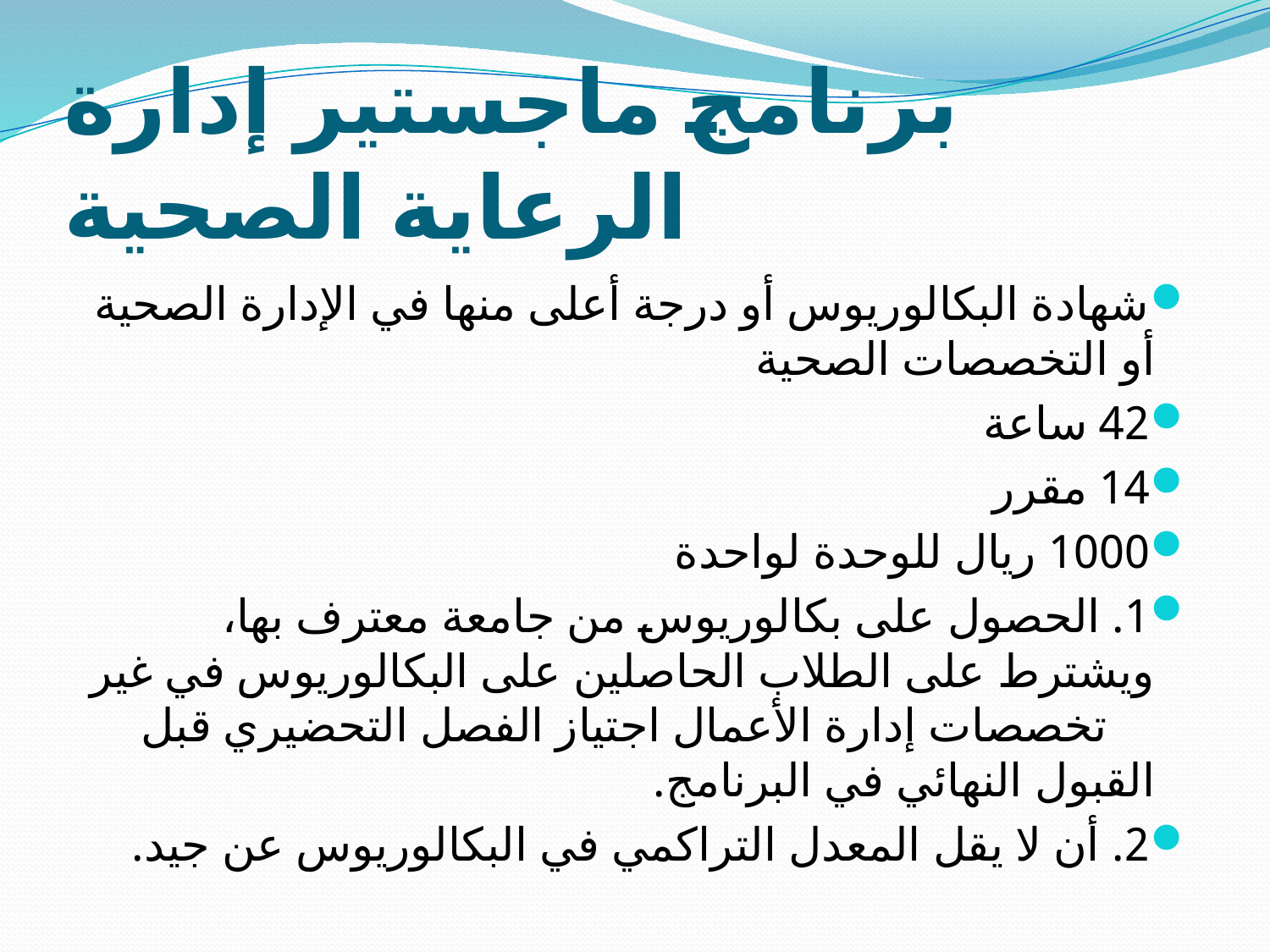

# برنامج ماجستير إدارة الرعاية الصحية
شهادة البكالوريوس أو درجة أعلى منها في الإدارة الصحية أو التخصصات الصحية
42 ساعة
14 مقرر
1000 ريال للوحدة لواحدة
1. الحصول على بكالوريوس من جامعة معترف بها، ويشترط على الطلاب الحاصلين على البكالوريوس في غير     تخصصات إدارة الأعمال اجتياز الفصل التحضيري قبل القبول النهائي في البرنامج.
2. أن لا يقل المعدل التراكمي في البكالوريوس عن جيد.